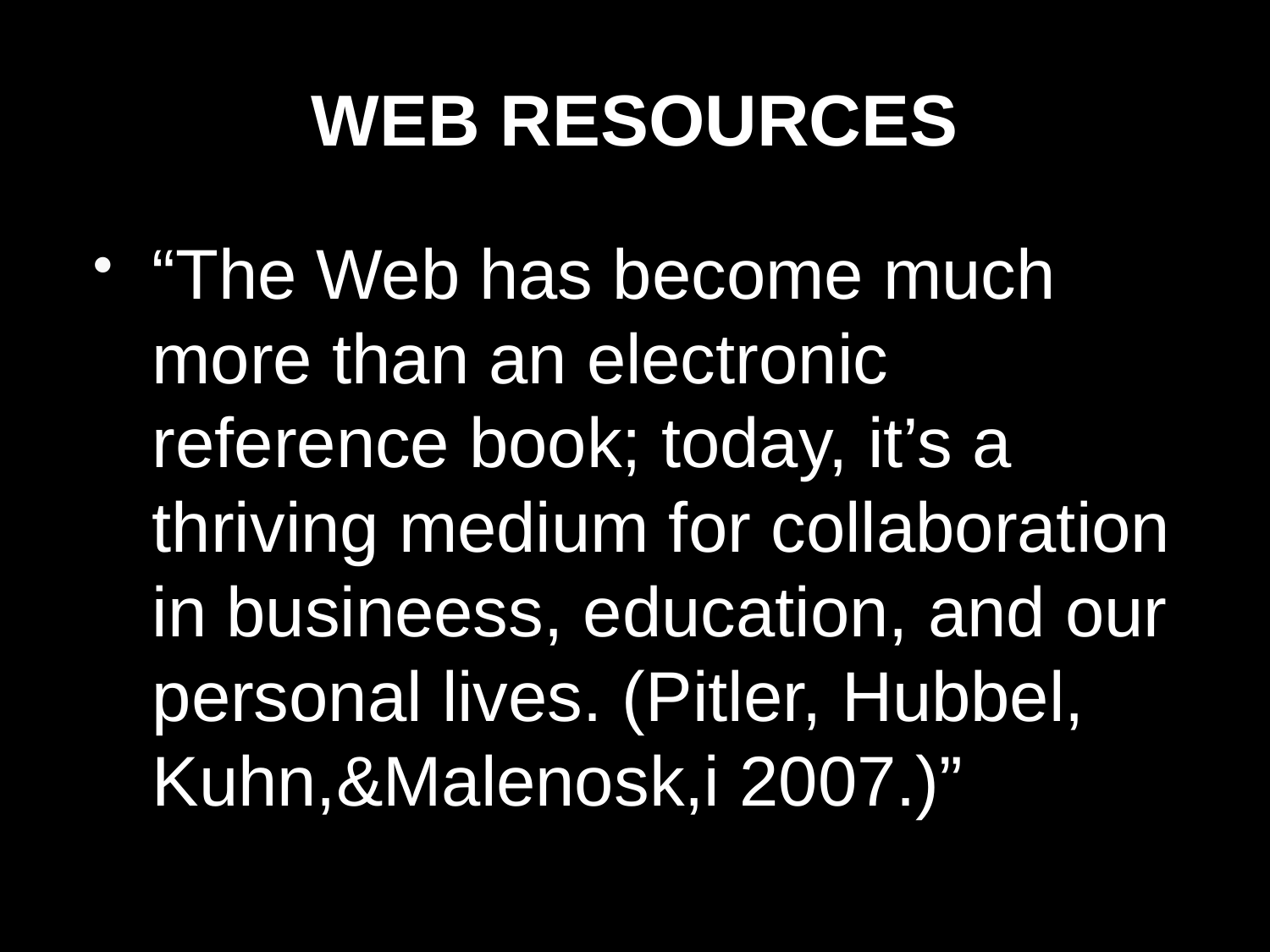

# WEB RESOURCES
“The Web has become much more than an electronic reference book; today, it’s a thriving medium for collaboration in busineess, education, and our personal lives. (Pitler, Hubbel, Kuhn,&Malenosk,i 2007.)”